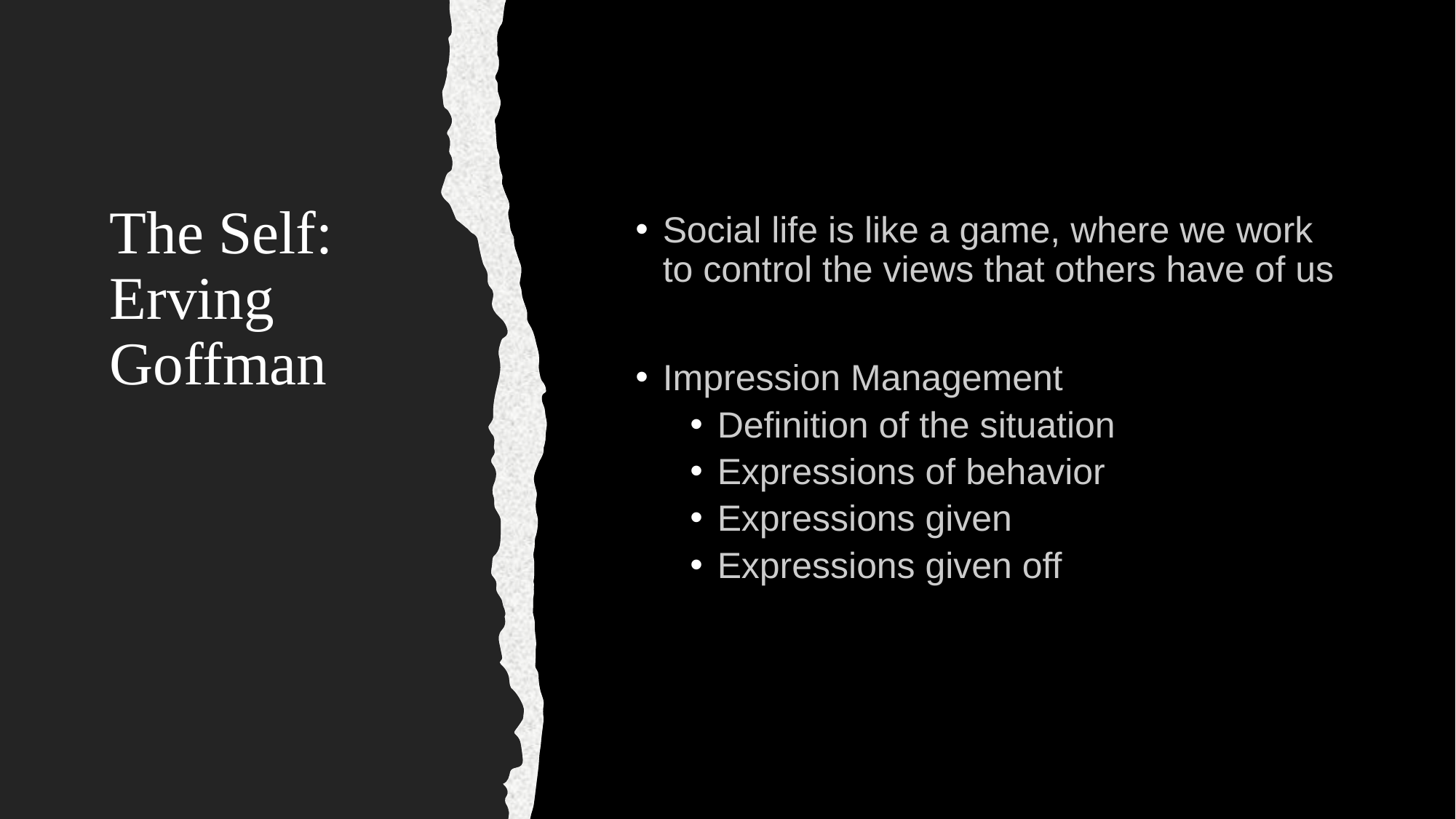

# The Self: Erving Goffman
Social life is like a game, where we work to control the views that others have of us

Impression Management
Definition of the situation
Expressions of behavior
Expressions given
Expressions given off